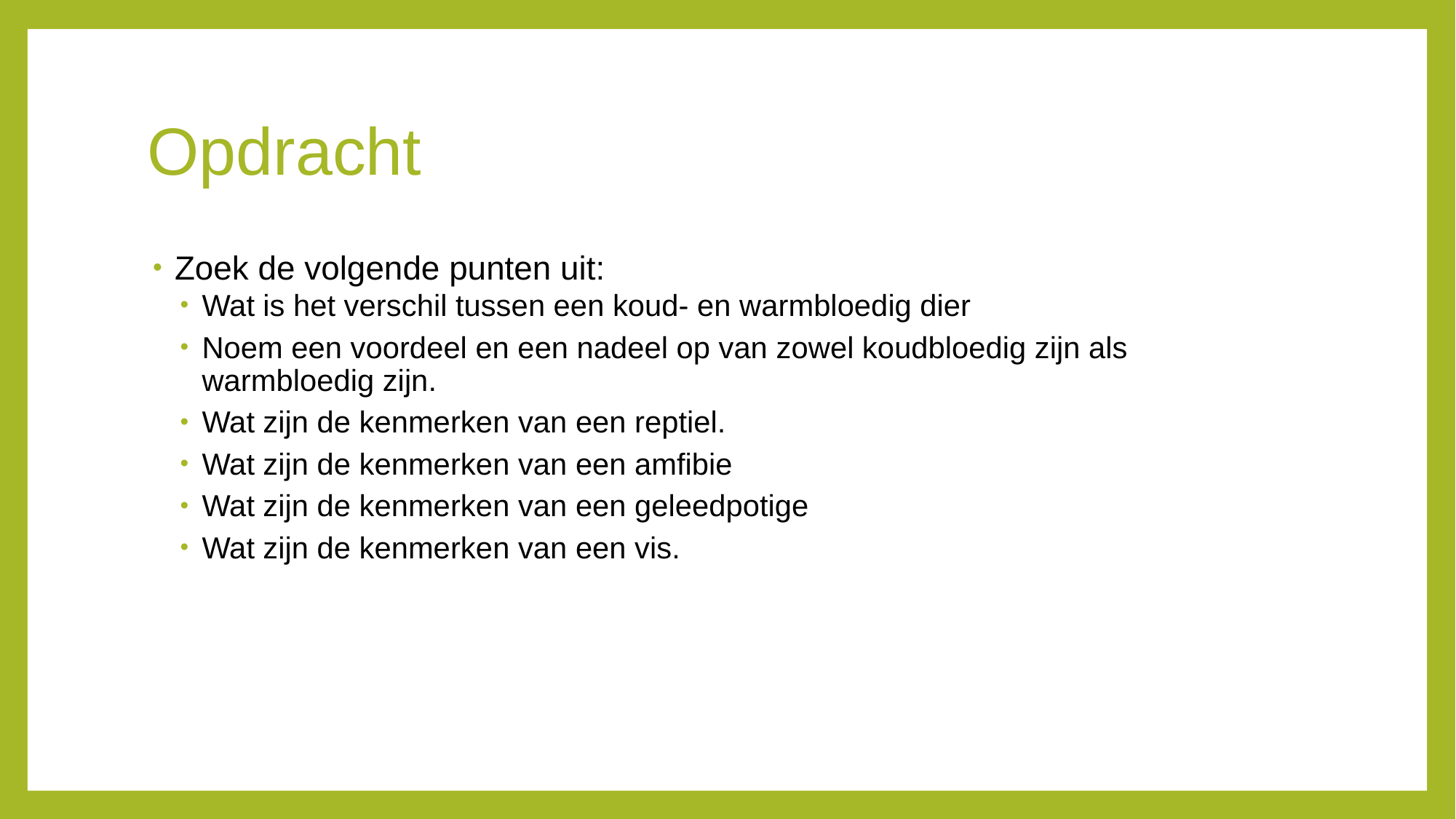

# Opdracht
Zoek de volgende punten uit:
Wat is het verschil tussen een koud- en warmbloedig dier
Noem een voordeel en een nadeel op van zowel koudbloedig zijn als warmbloedig zijn.
Wat zijn de kenmerken van een reptiel.
Wat zijn de kenmerken van een amfibie
Wat zijn de kenmerken van een geleedpotige
Wat zijn de kenmerken van een vis.